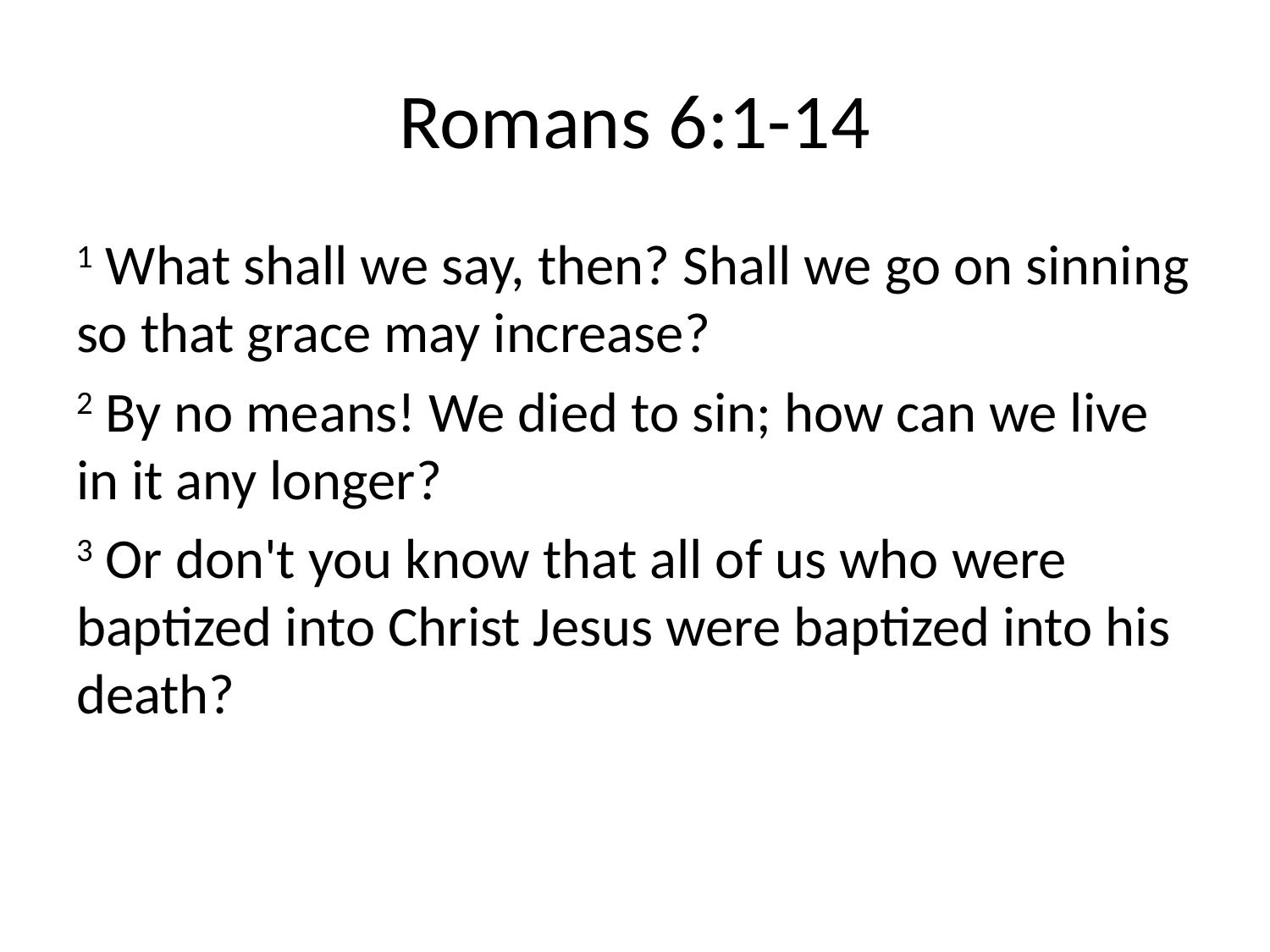

# Romans 6:1-14
1 What shall we say, then? Shall we go on sinning so that grace may increase?
2 By no means! We died to sin; how can we live in it any longer?
3 Or don't you know that all of us who were baptized into Christ Jesus were baptized into his death?